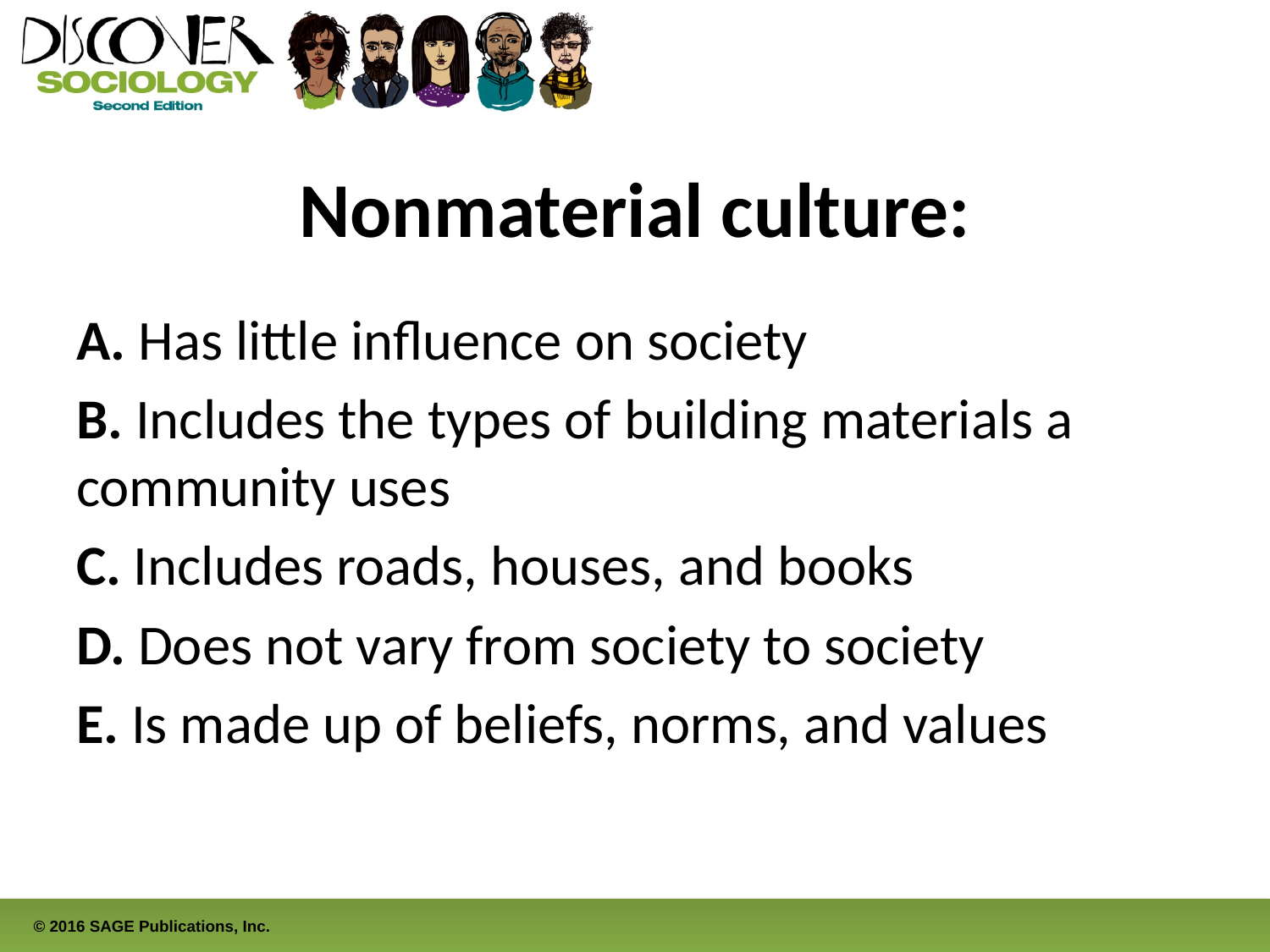

# Nonmaterial culture:
A. Has little influence on society
B. Includes the types of building materials a community uses
C. Includes roads, houses, and books
D. Does not vary from society to society
E. Is made up of beliefs, norms, and values